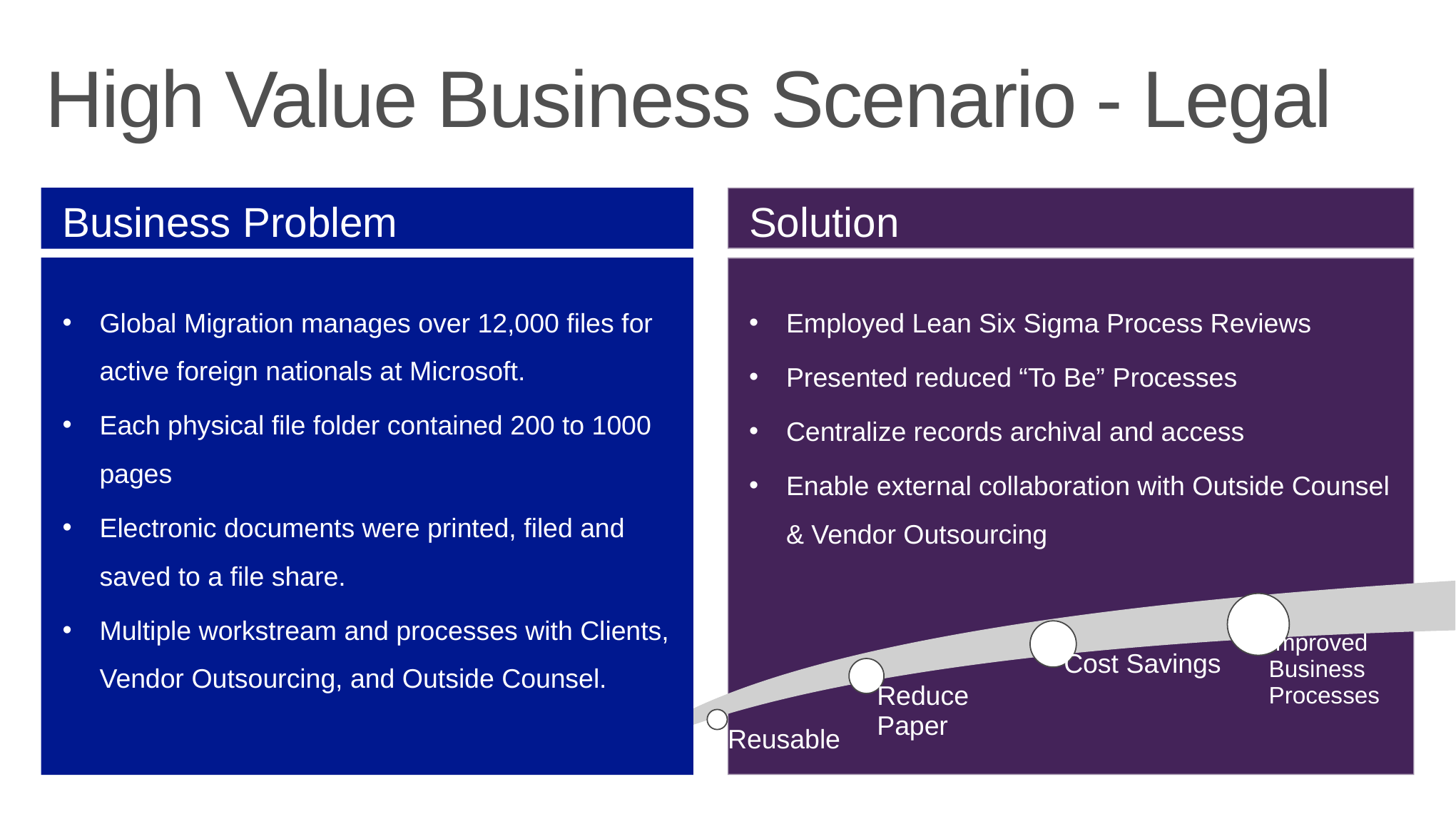

High Value Business Scenario - Legal

Business Problem
Solution
Global Migration manages over 12,000 files for active foreign nationals at Microsoft.
Each physical file folder contained 200 to 1000 pages
Electronic documents were printed, filed and saved to a file share.
Multiple workstream and processes with Clients, Vendor Outsourcing, and Outside Counsel.
Employed Lean Six Sigma Process Reviews
Presented reduced “To Be” Processes
Centralize records archival and access
Enable external collaboration with Outside Counsel & Vendor Outsourcing
Reusable
Cost Savings
Reduce Paper
Improved Business Processes